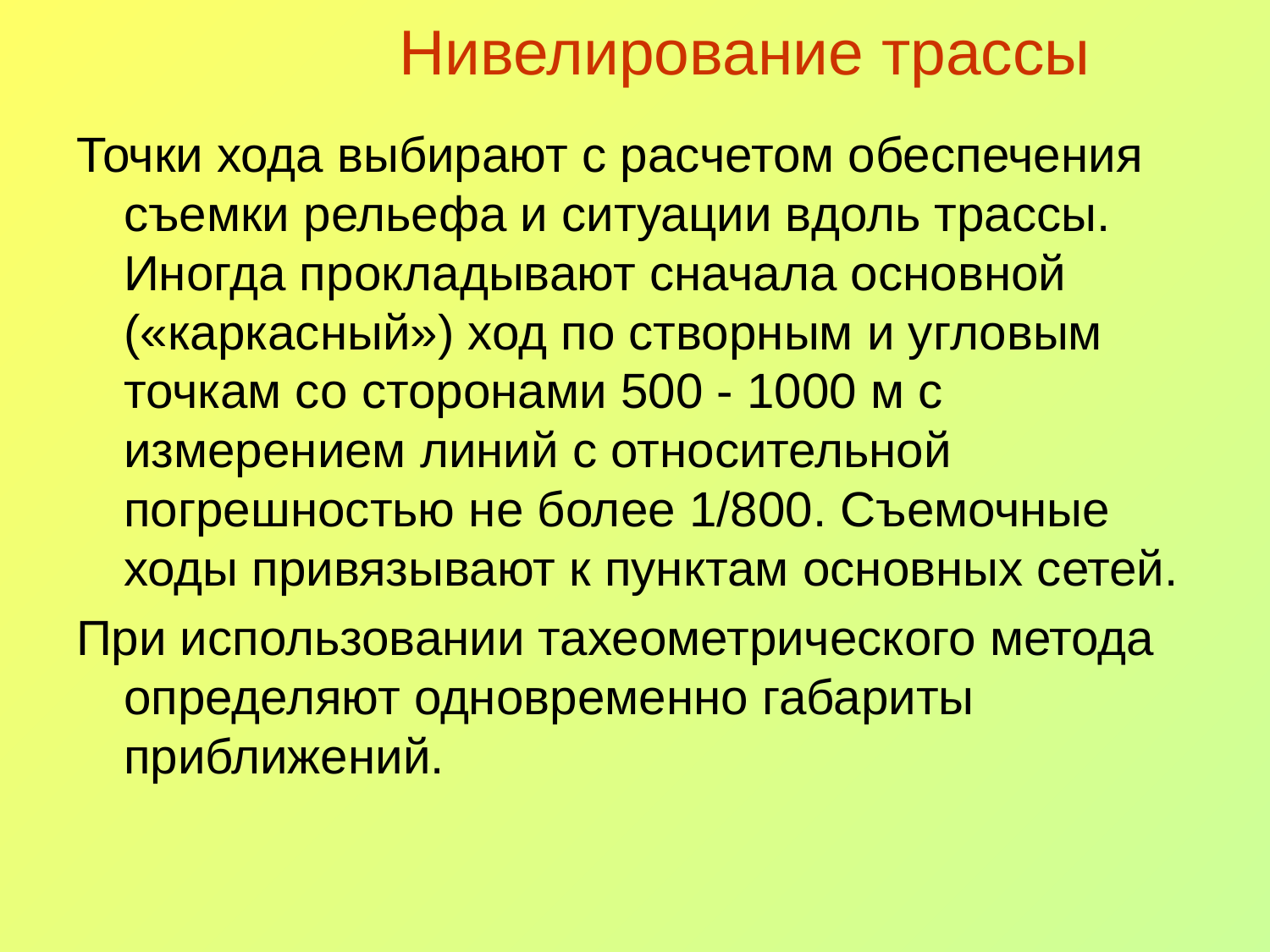

Нивелирование трассы
Точки хода выбирают с расчетом обеспечения съемки рельефа и ситуации вдоль трассы. Иногда прокладывают сначала основной («каркасный») ход по створным и угловым точкам со сторонами 500 - 1000 м с измерением линий с относительной погрешностью не более 1/800. Съемочные ходы привязывают к пунктам основных сетей.
При использовании тахеометрического метода определяют одновременно габариты приближений.